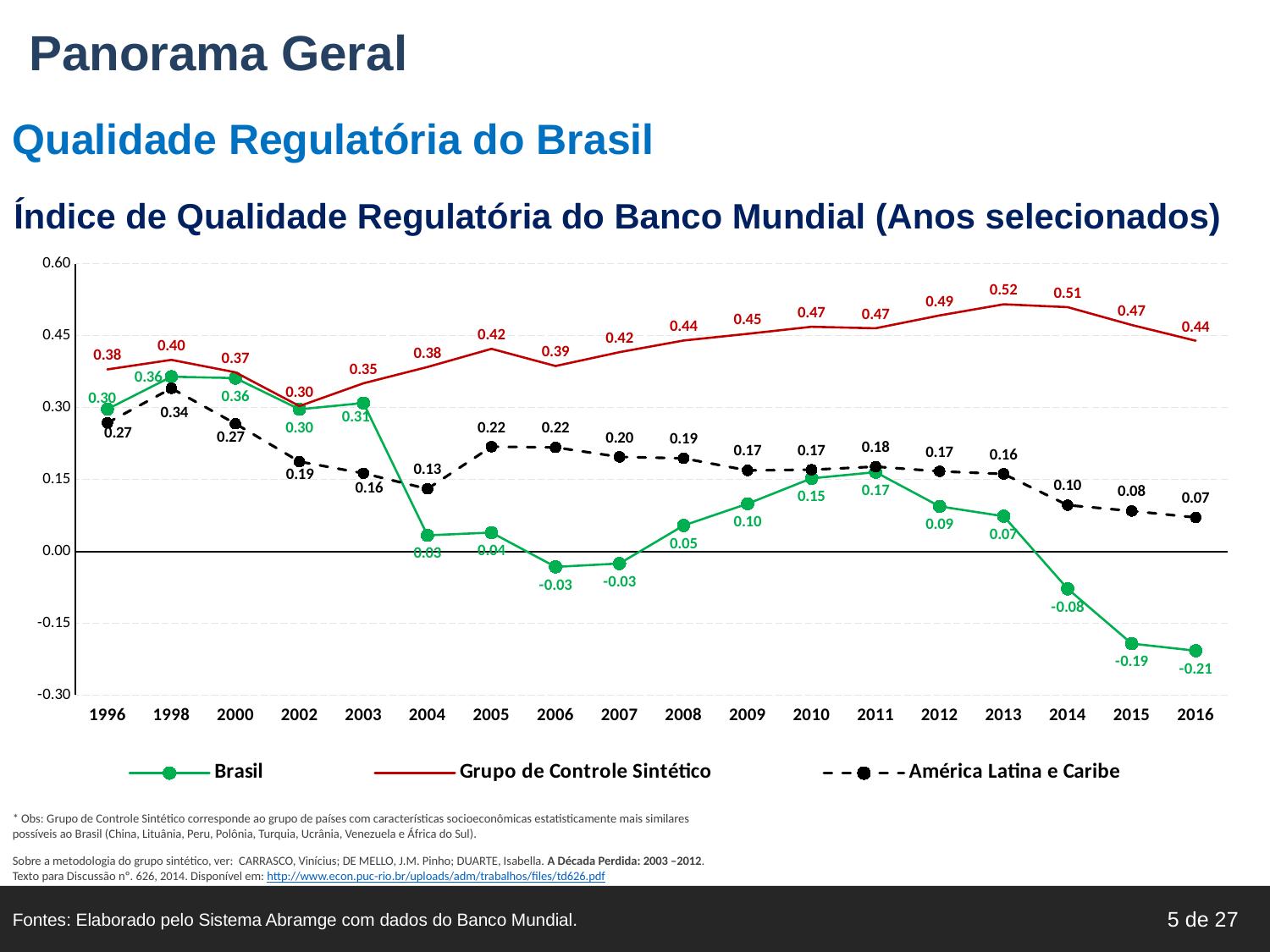

Panorama Geral
Qualidade Regulatória do Brasil
Índice de Qualidade Regulatória do Banco Mundial (Anos selecionados)

### Chart

| Category |  |  | América Latina e Caribe |
|---|---|---|---|
| 1996 | 0.2969333231449127 | 0.37980384017527097 | 0.26838718605337336 |
| 1998 | 0.36466488242149353 | 0.39972710102796544 | 0.34032079788252106 |
| 2000 | 0.36169055104255676 | 0.3737553940713406 | 0.2665174093500182 |
| 2002 | 0.29663941264152527 | 0.30324627221934497 | 0.18737368771453966 |
| 2003 | 0.3096194863319397 | 0.3508035971596837 | 0.162950915460651 |
| 2004 | 0.033440154045820236 | 0.38484016179665914 | 0.1304296787828207 |
| 2005 | 0.03920867294073105 | 0.422834904519841 | 0.21857185838744045 |
| 2006 | -0.032461490482091904 | 0.3869145179241896 | 0.2169864979572594 |
| 2007 | -0.0254310742020607 | 0.41579632133245464 | 0.1972079450264573 |
| 2008 | 0.05392863601446152 | 0.4401759505271911 | 0.19426179360598325 |
| 2009 | 0.09946060180664062 | 0.45407020509243007 | 0.1690506163984537 |
| 2010 | 0.15244433283805847 | 0.4688637513816356 | 0.1704852409660816 |
| 2011 | 0.16533613204956055 | 0.4657394476234913 | 0.17687490321695803 |
| 2012 | 0.09390188753604889 | 0.49255876412987704 | 0.16707516554743052 |
| 2013 | 0.07342347502708435 | 0.515764653980732 | 0.1616478618234396 |
| 2014 | -0.07819727063179016 | 0.509800026923418 | 0.09650284653672805 |
| 2015 | -0.19265525043010712 | 0.47256439042091364 | 0.08433529199698032 |
| 2016 | -0.20738399028778076 | 0.43973576848208906 | 0.07074486617094432 |
* Obs: Grupo de Controle Sintético corresponde ao grupo de países com características socioeconômicas estatisticamente mais similares possíveis ao Brasil (China, Lituânia, Peru, Polônia, Turquia, Ucrânia, Venezuela e África do Sul).

Sobre a metodologia do grupo sintético, ver:  CARRASCO, Vinícius; DE MELLO, J.M. Pinho; DUARTE, Isabella. A Década Perdida: 2003 –2012. Texto para Discussão nº. 626, 2014. Disponível em: http://www.econ.puc-rio.br/uploads/adm/trabalhos/files/td626.pdf
Fontes: Elaborado pelo Sistema Abramge com dados do Banco Mundial.